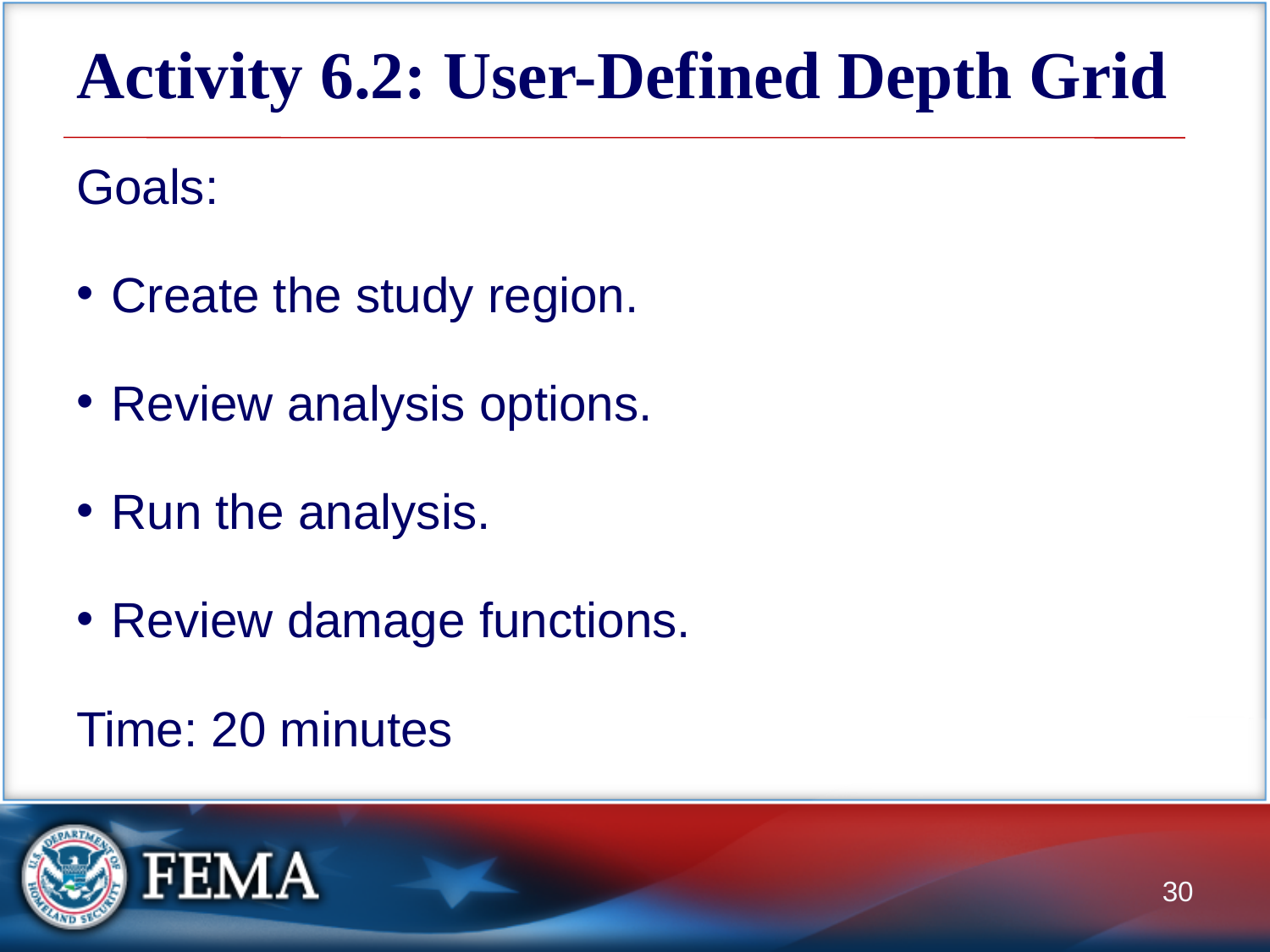

# Activity 6.2: User-Defined Depth Grid
Goals:
Create the study region.
Review analysis options.
Run the analysis.
Review damage functions.
Time: 20 minutes
30